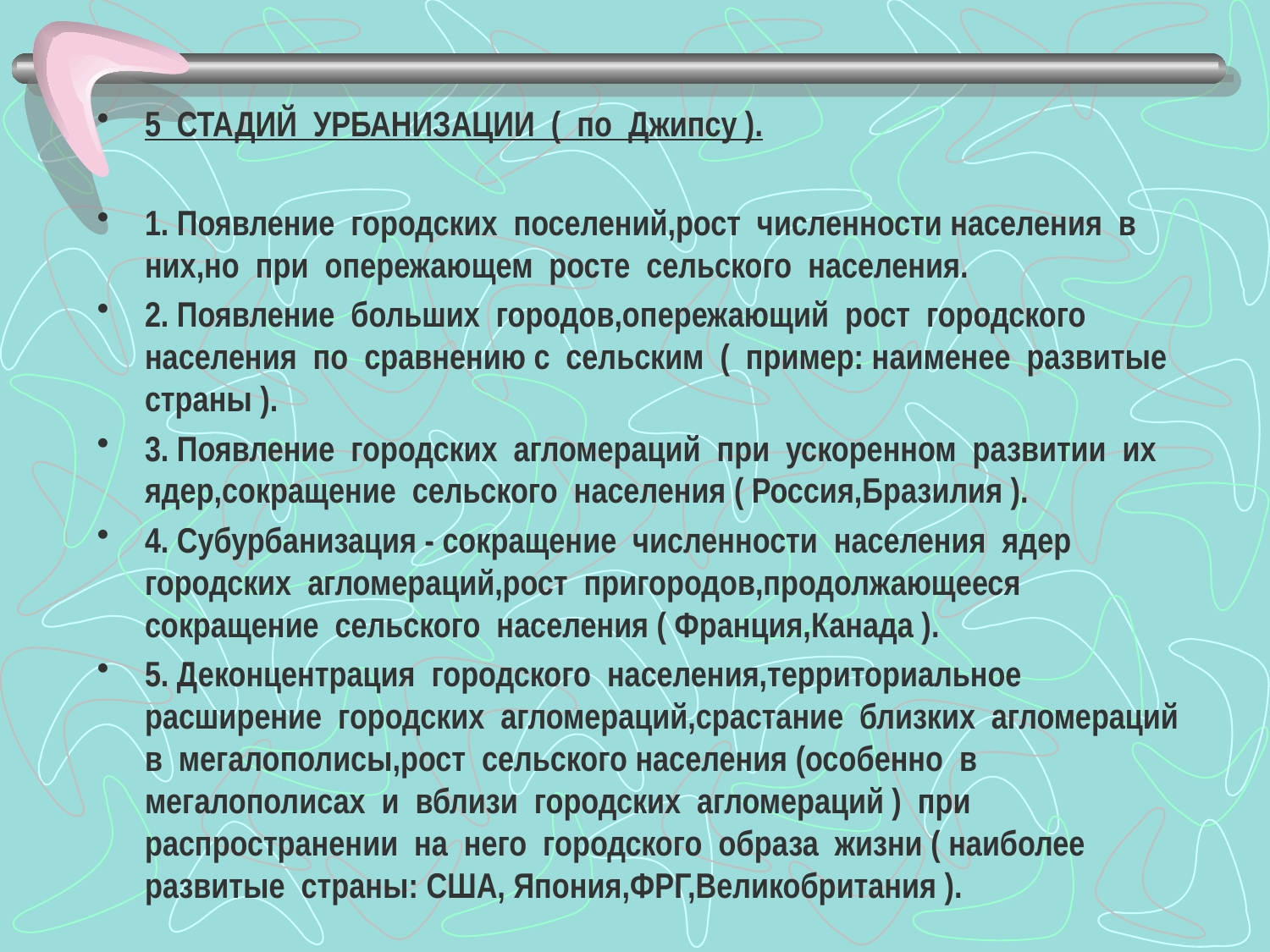

# Стадии  урбанизации.
5  СТАДИЙ  УРБАНИЗАЦИИ  (  по  Джипсу ).

1. Появление  городских  поселений,рост  численности населения  в  них,но  при  опережающем  росте  сельского  населения.
2. Появление  больших  городов,опережающий  рост  городского  населения  по  сравнению с  сельским  (  пример: наименее  развитые  страны ).
3. Появление  городских  агломераций  при  ускоренном  развитии  их  ядер,сокращение  сельского  населения ( Россия,Бразилия ).
4. Субурбанизация - сокращение  численности  населения  ядер  городских  агломераций,рост  пригородов,продолжающееся  сокращение  сельского  населения ( Франция,Канада ).
5. Деконцентрация  городского  населения,территориальное  расширение  городских  агломераций,срастание  близких  агломераций  в  мегалополисы,рост  сельского населения (особенно  в  мегалополисах  и  вблизи  городских  агломераций )  при распространении  на  него  городского  образа  жизни ( наиболее  развитые  страны: США, Япония,ФРГ,Великобритания ).